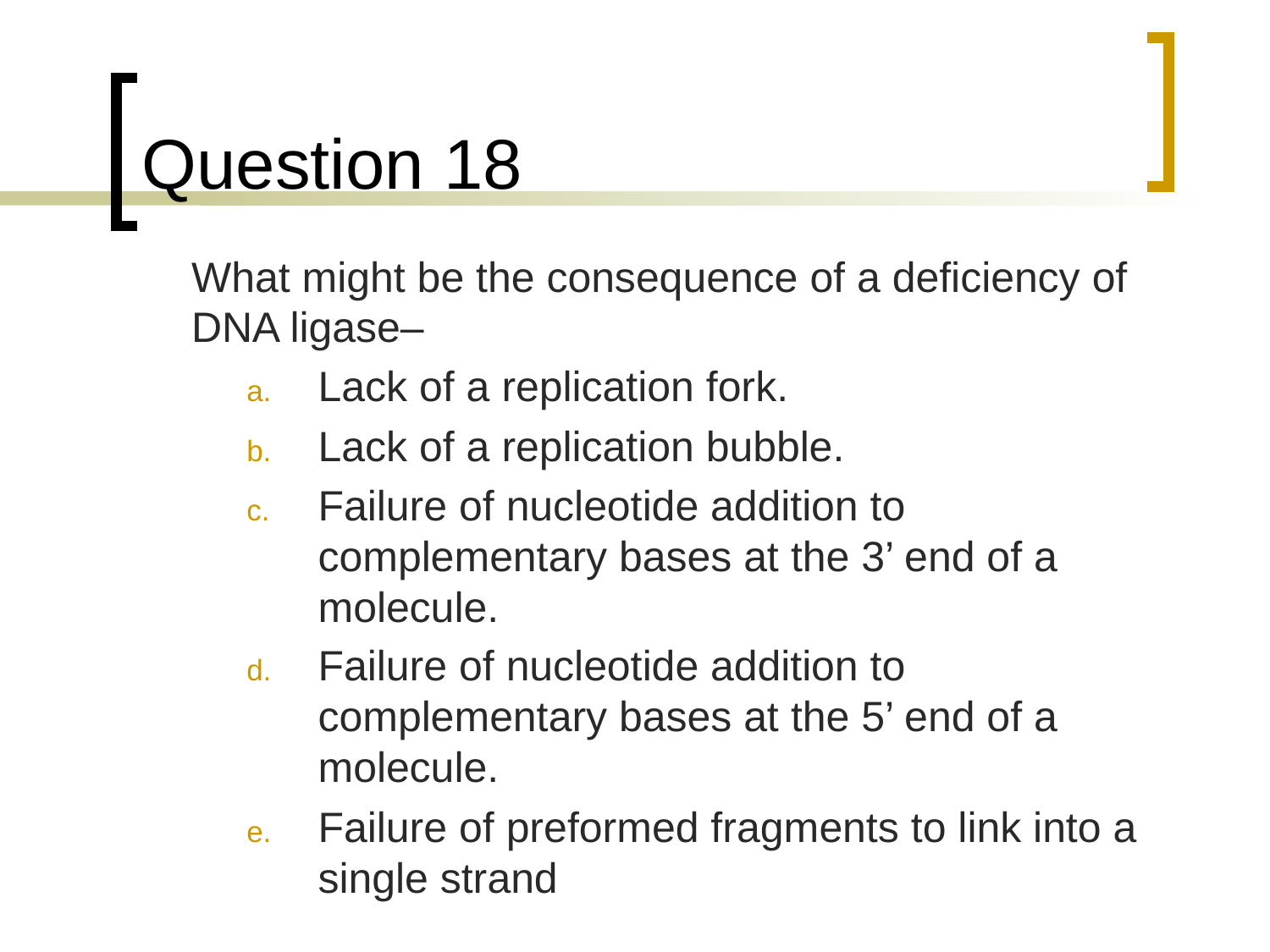

# Question 18
	What might be the consequence of a deficiency of DNA ligase–
Lack of a replication fork.
Lack of a replication bubble.
Failure of nucleotide addition to complementary bases at the 3’ end of a molecule.
Failure of nucleotide addition to complementary bases at the 5’ end of a molecule.
Failure of preformed fragments to link into a single strand